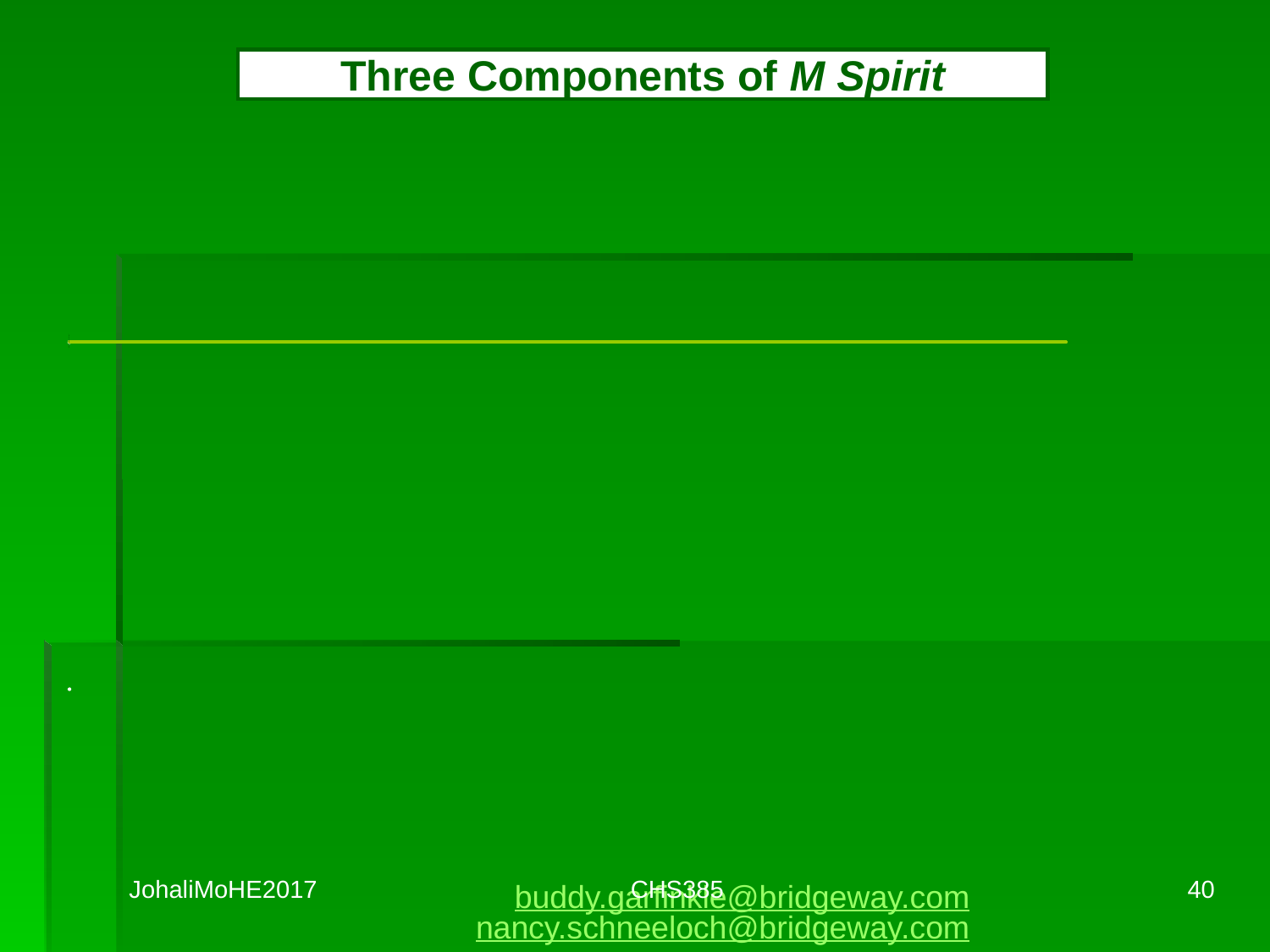

# Three Components of M Spirit

JohaliMoHE2017
CHS385
40
buddy.garfinkle@bridgeway.com
nancy.schneeloch@bridgeway.com